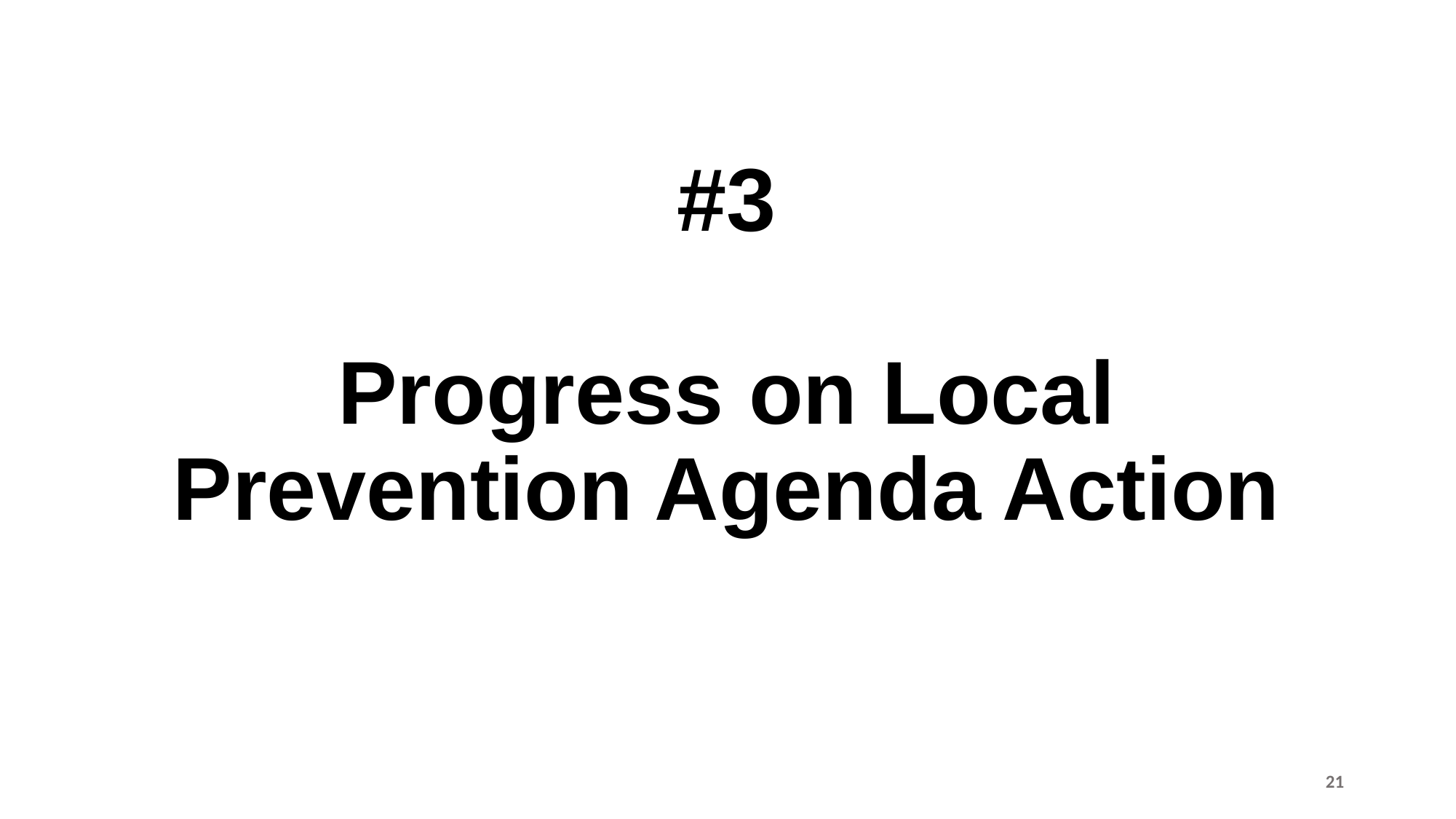

# #3 Progress on Local Prevention Agenda Action
21